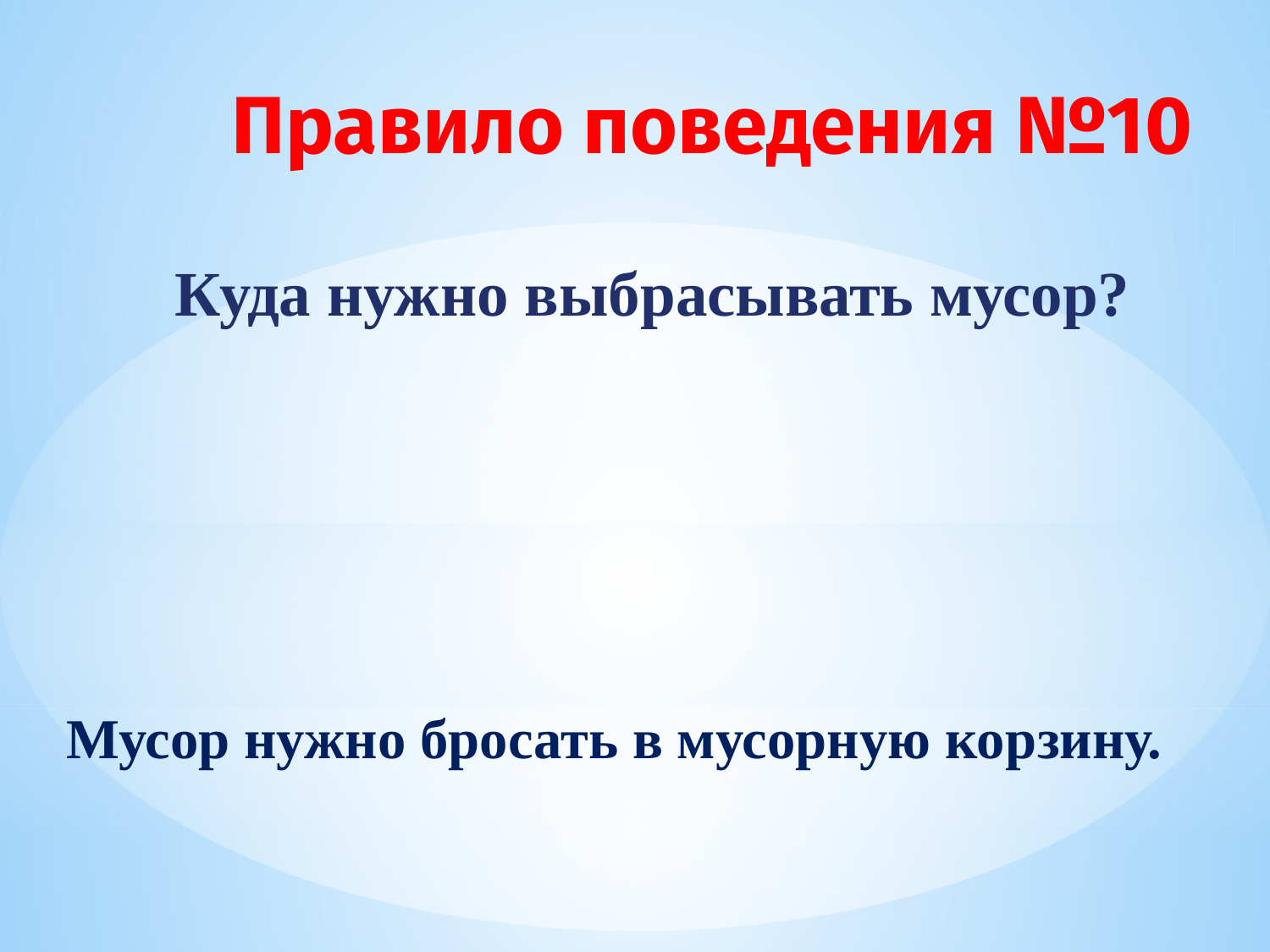

# Правило поведения №10
Куда нужно выбрасывать мусор?
  Мусор нужно бросать в мусорную корзину.